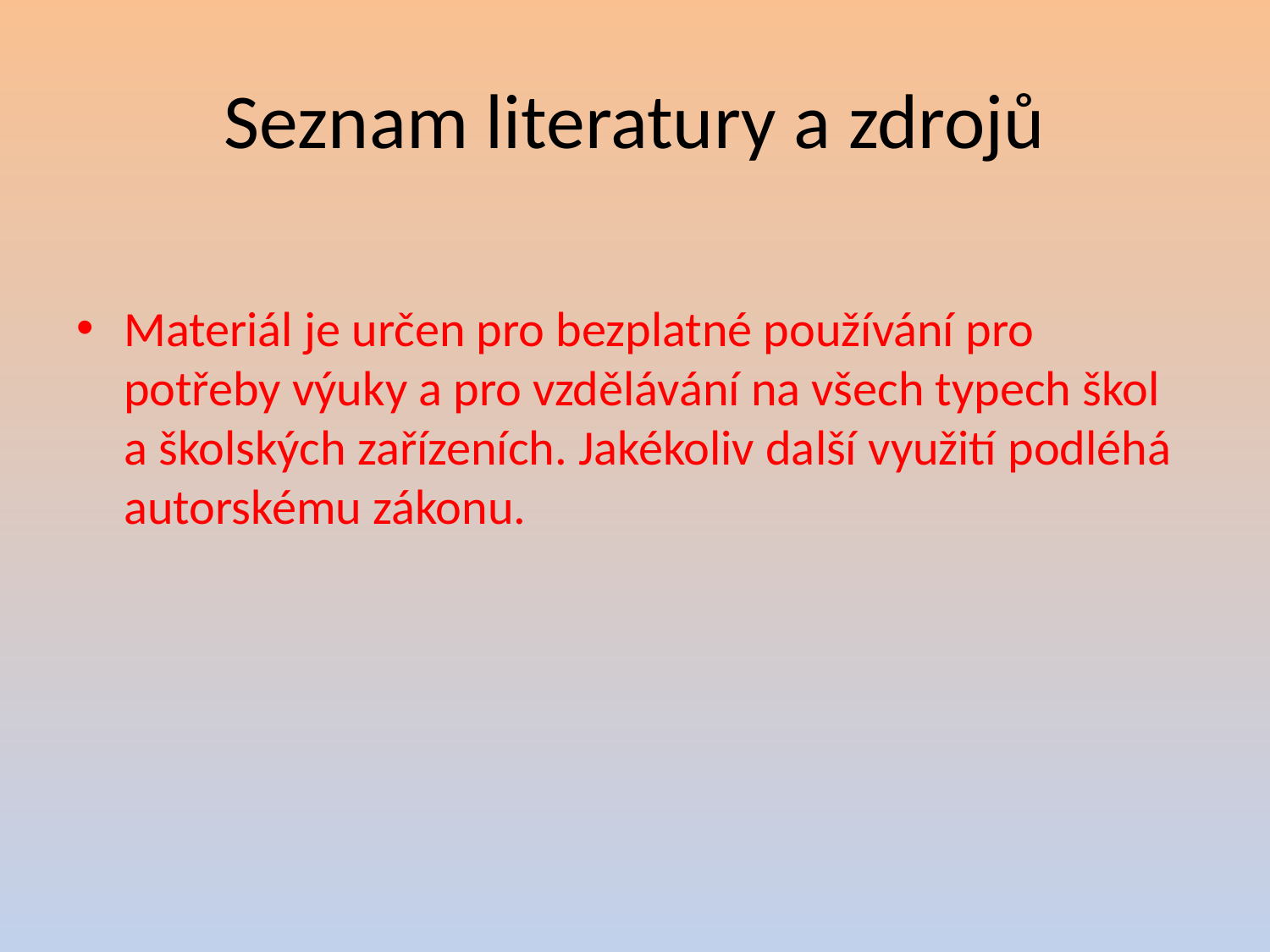

# Seznam literatury a zdrojů

Materiál je určen pro bezplatné používání pro potřeby výuky a pro vzdělávání na všech typech škol a školských zařízeních. Jakékoliv další využití podléhá autorskému zákonu.